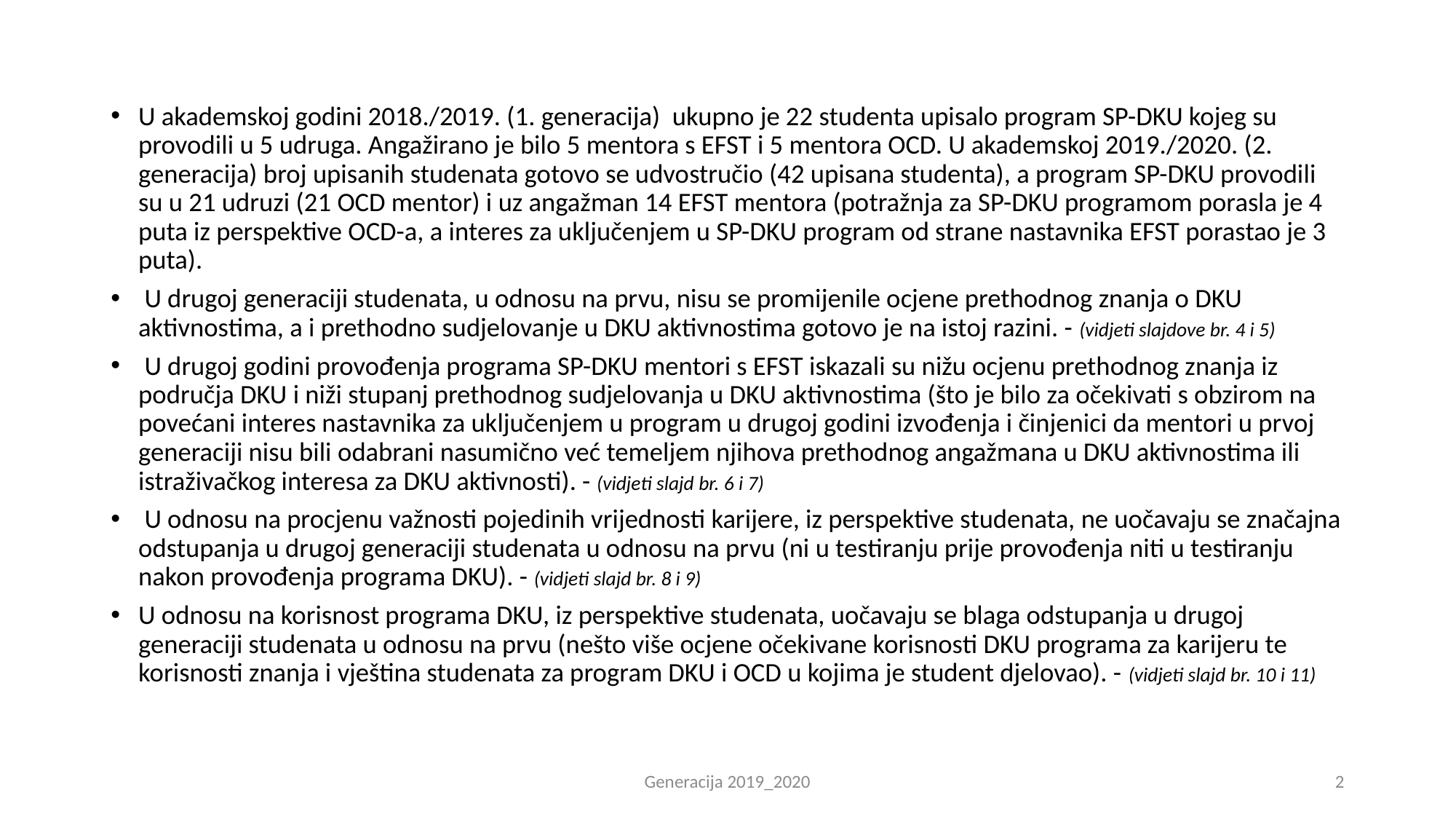

U akademskoj godini 2018./2019. (1. generacija)  ukupno je 22 studenta upisalo program SP-DKU kojeg su provodili u 5 udruga. Angažirano je bilo 5 mentora s EFST i 5 mentora OCD. U akademskoj 2019./2020. (2. generacija) broj upisanih studenata gotovo se udvostručio (42 upisana studenta), a program SP-DKU provodili su u 21 udruzi (21 OCD mentor) i uz angažman 14 EFST mentora (potražnja za SP-DKU programom porasla je 4 puta iz perspektive OCD-a, a interes za uključenjem u SP-DKU program od strane nastavnika EFST porastao je 3 puta).
 U drugoj generaciji studenata, u odnosu na prvu, nisu se promijenile ocjene prethodnog znanja o DKU aktivnostima, a i prethodno sudjelovanje u DKU aktivnostima gotovo je na istoj razini. - (vidjeti slajdove br. 4 i 5)
 U drugoj godini provođenja programa SP-DKU mentori s EFST iskazali su nižu ocjenu prethodnog znanja iz područja DKU i niži stupanj prethodnog sudjelovanja u DKU aktivnostima (što je bilo za očekivati s obzirom na povećani interes nastavnika za uključenjem u program u drugoj godini izvođenja i činjenici da mentori u prvoj generaciji nisu bili odabrani nasumično već temeljem njihova prethodnog angažmana u DKU aktivnostima ili istraživačkog interesa za DKU aktivnosti). - (vidjeti slajd br. 6 i 7)
 U odnosu na procjenu važnosti pojedinih vrijednosti karijere, iz perspektive studenata, ne uočavaju se značajna odstupanja u drugoj generaciji studenata u odnosu na prvu (ni u testiranju prije provođenja niti u testiranju nakon provođenja programa DKU). - (vidjeti slajd br. 8 i 9)
U odnosu na korisnost programa DKU, iz perspektive studenata, uočavaju se blaga odstupanja u drugoj generaciji studenata u odnosu na prvu (nešto više ocjene očekivane korisnosti DKU programa za karijeru te korisnosti znanja i vještina studenata za program DKU i OCD u kojima je student djelovao). - (vidjeti slajd br. 10 i 11)

Generacija 2019_2020
2